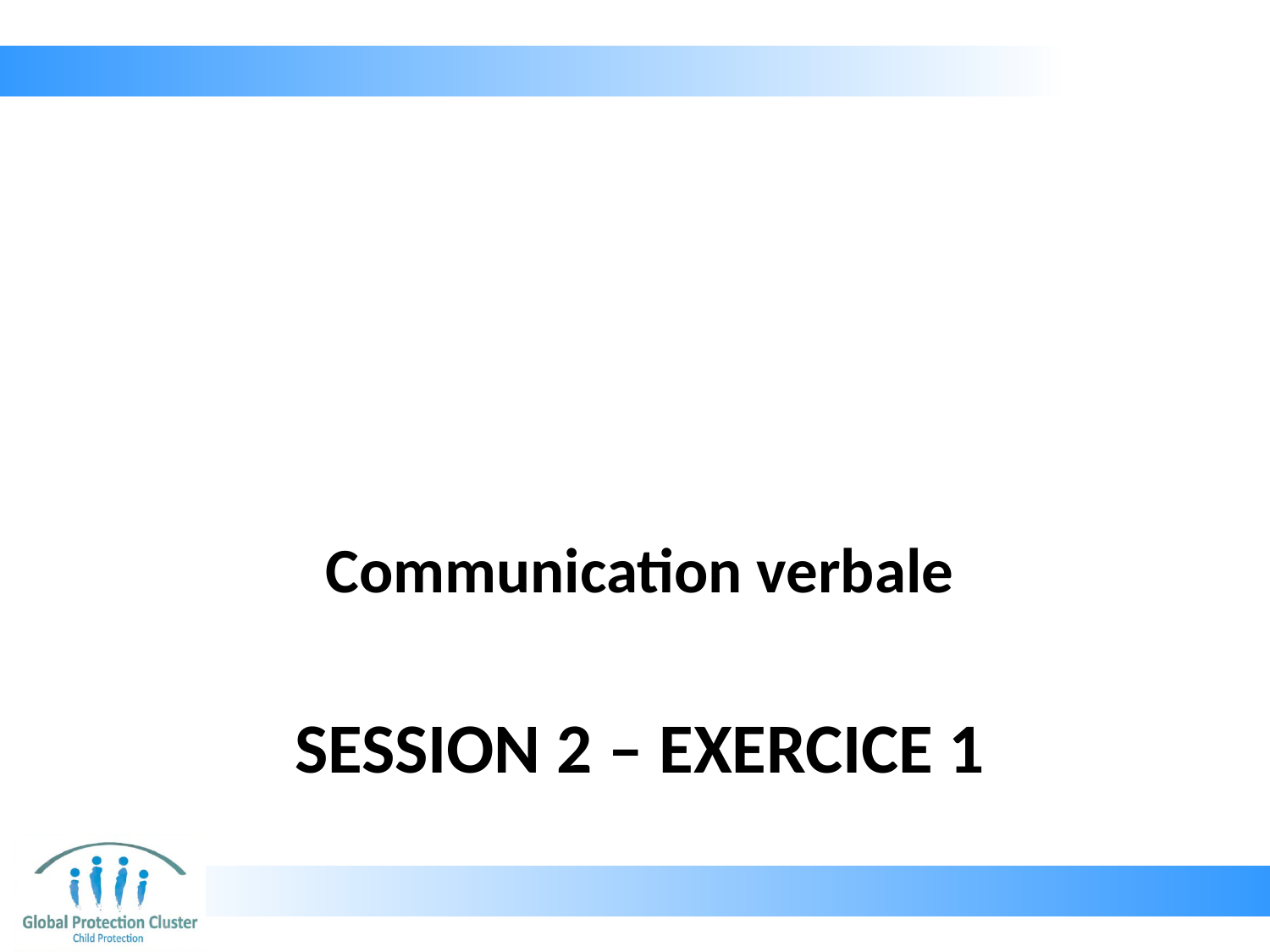

Communication verbale
# SESSION 2 – EXERCICE 1